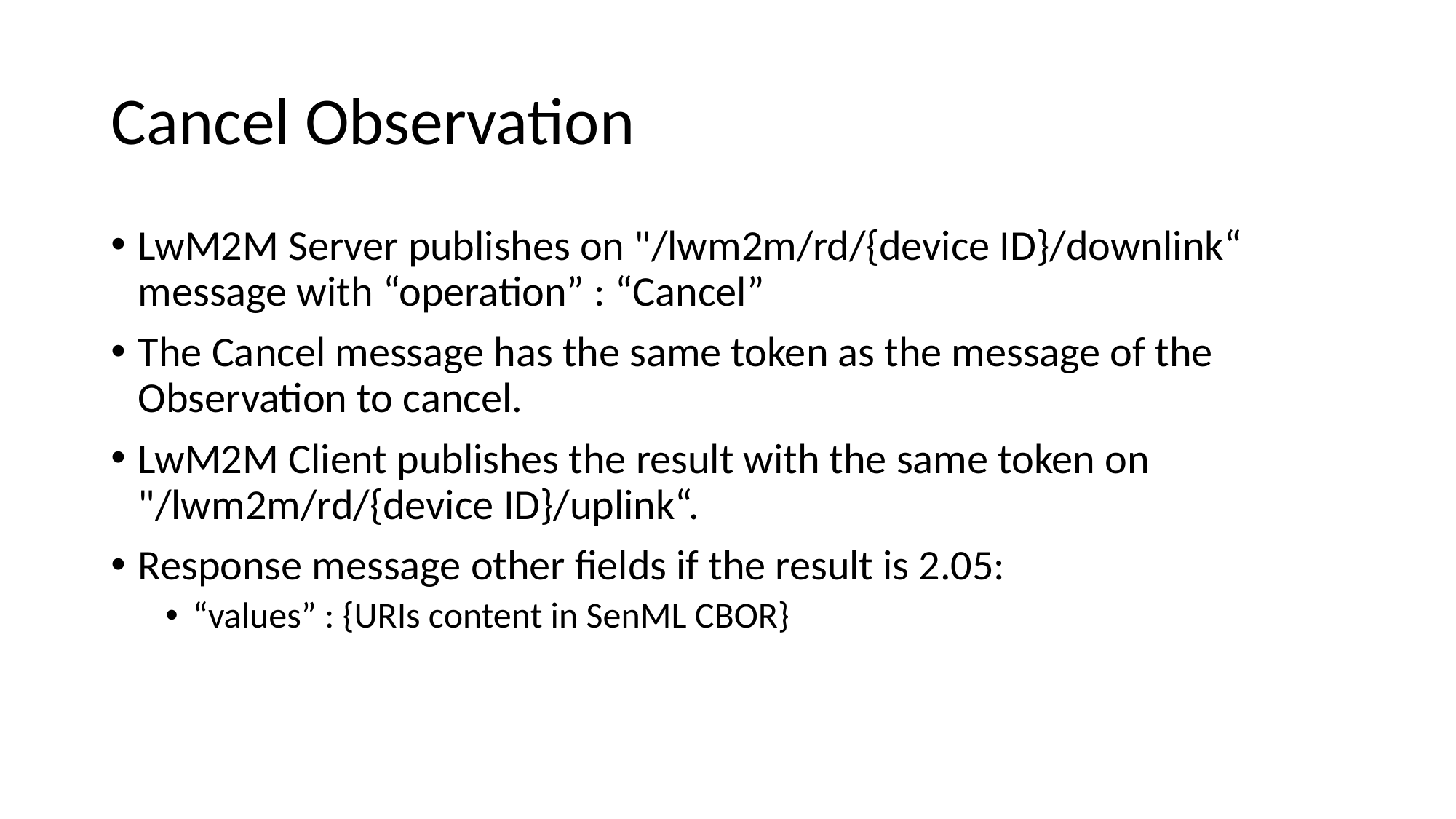

# Cancel Observation
LwM2M Server publishes on "/lwm2m/rd/{device ID}/downlink“ message with “operation” : “Cancel”
The Cancel message has the same token as the message of the Observation to cancel.
LwM2M Client publishes the result with the same token on "/lwm2m/rd/{device ID}/uplink“.
Response message other fields if the result is 2.05:
“values” : {URIs content in SenML CBOR}